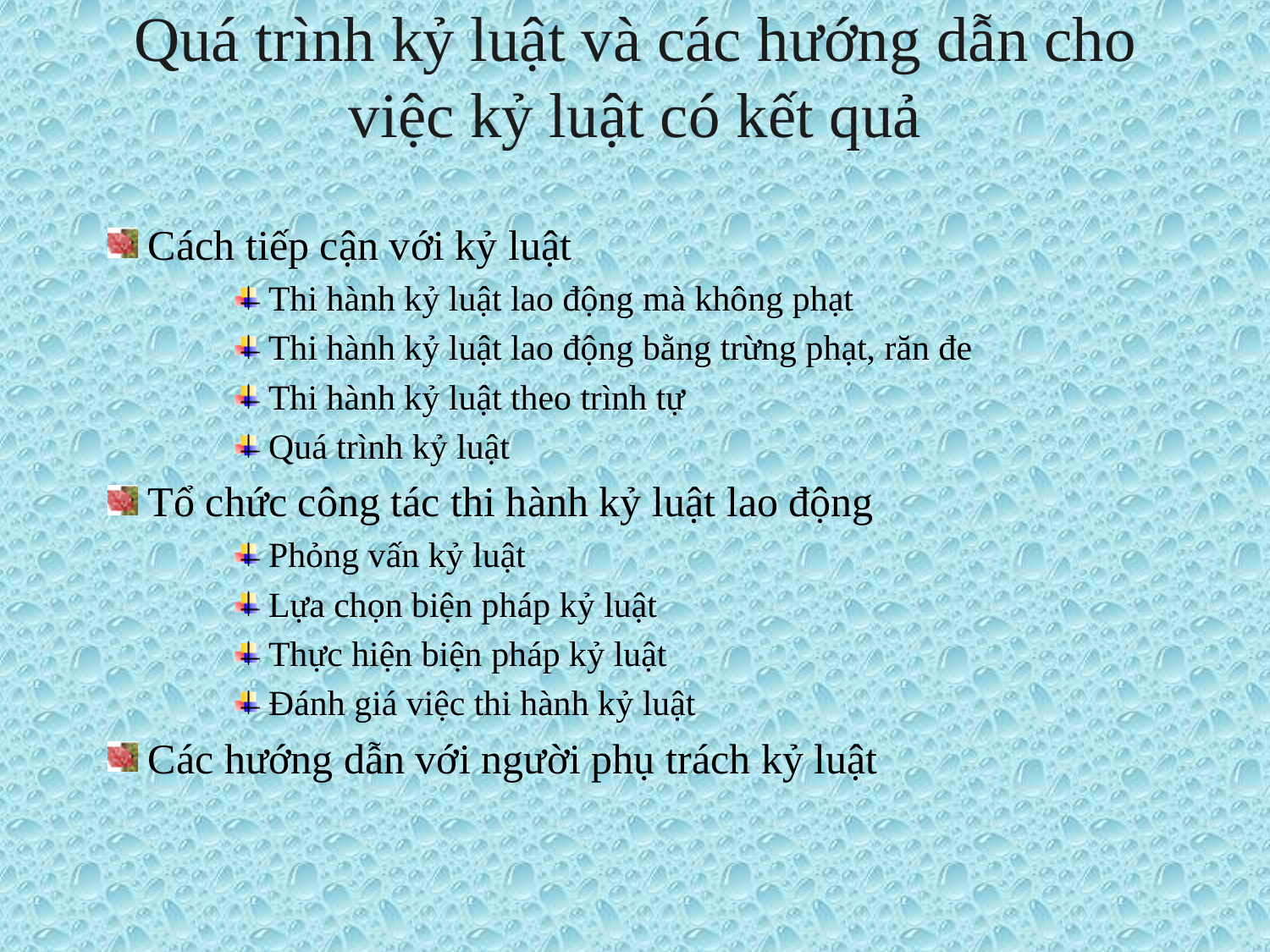

# Quá trình kỷ luật và các hướng dẫn cho việc kỷ luật có kết quả
 Cách tiếp cận với kỷ luật
 Thi hành kỷ luật lao động mà không phạt
 Thi hành kỷ luật lao động bằng trừng phạt, răn đe
 Thi hành kỷ luật theo trình tự
 Quá trình kỷ luật
 Tổ chức công tác thi hành kỷ luật lao động
 Phỏng vấn kỷ luật
 Lựa chọn biện pháp kỷ luật
 Thực hiện biện pháp kỷ luật
 Đánh giá việc thi hành kỷ luật
 Các hướng dẫn với người phụ trách kỷ luật